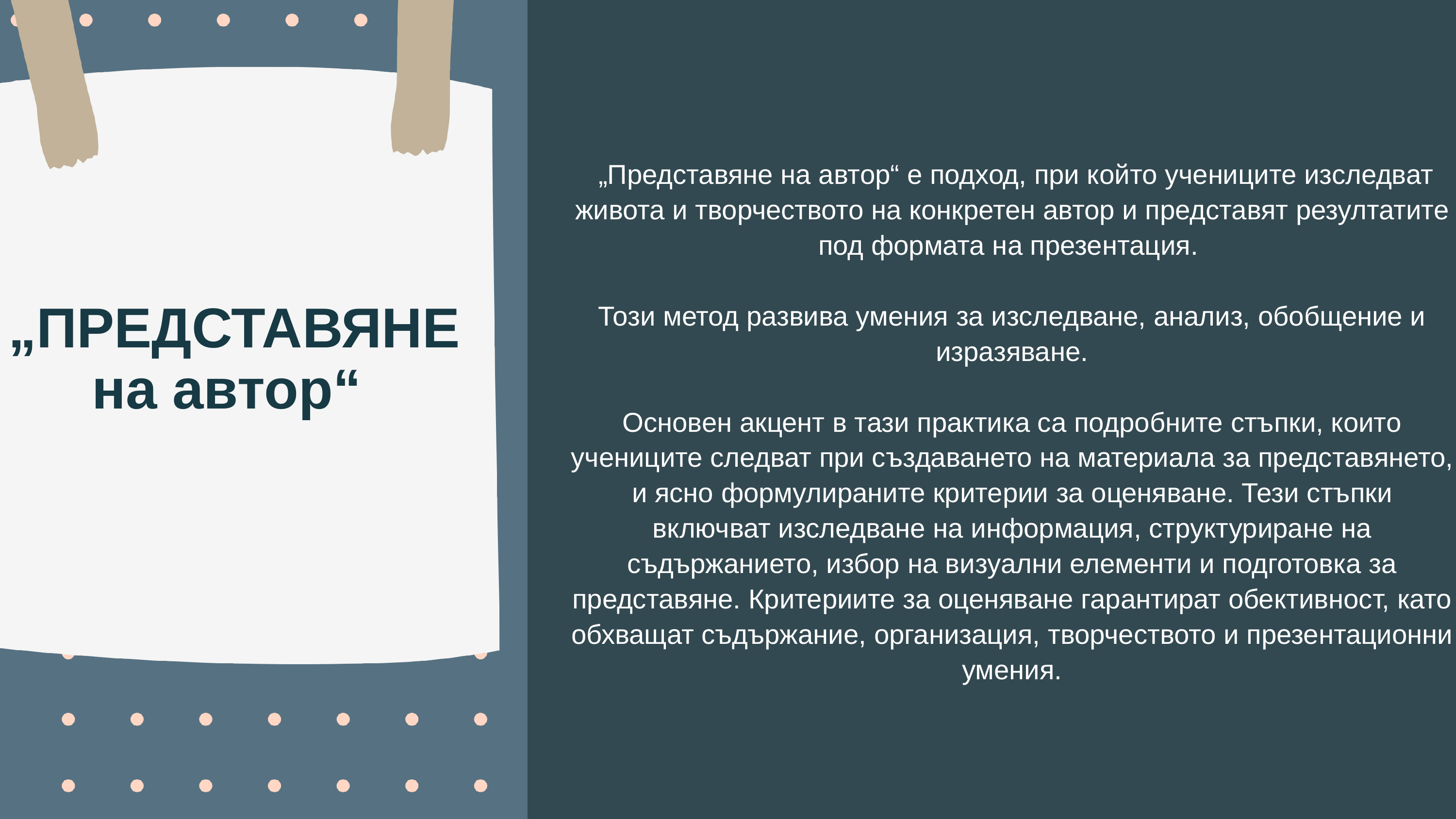

„Представяне на автор“ е подход, при който учениците изследват живота и творчеството на конкретен автор и представят резултатите под формата на презентация.

Този метод развива умения за изследване, анализ, обобщение и изразяване.

Основен акцент в тази практика са подробните стъпки, които учениците следват при създаването на материала за представянето, и ясно формулираните критерии за оценяване. Тези стъпки включват изследване на информация, структуриране на съдържанието, избор на визуални елементи и подготовка за представяне. Критериите за оценяване гарантират обективност, като обхващат съдържание, организация, творчеството и презентационни умения.
 „ПРЕДСТАВЯНЕ
на автор“